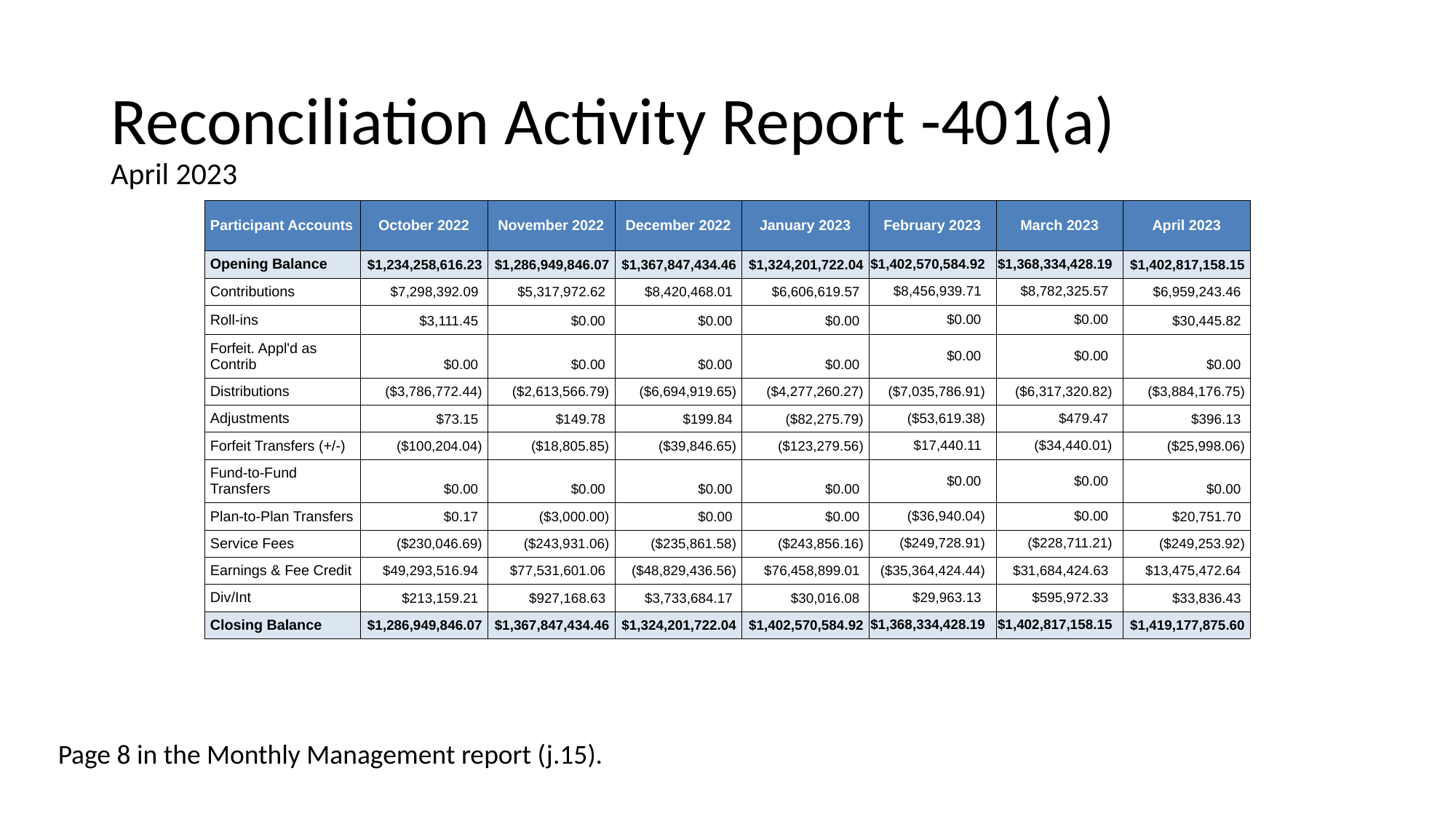

# DC 401 (a) Defined Compensation Plan Reconciliation Activity Report -401(a) April 2023
| Participant Accounts | October 2022 | November 2022 | December 2022 | January 2023 | February 2023 | March 2023 | April 2023 |
| --- | --- | --- | --- | --- | --- | --- | --- |
| Opening Balance | $1,234,258,616.23 | $1,286,949,846.07 | $1,367,847,434.46 | $1,324,201,722.04 | $1,402,570,584.92 | $1,368,334,428.19 | $1,402,817,158.15 |
| Contributions | $7,298,392.09 | $5,317,972.62 | $8,420,468.01 | $6,606,619.57 | $8,456,939.71 | $8,782,325.57 | $6,959,243.46 |
| Roll-ins | $3,111.45 | $0.00 | $0.00 | $0.00 | $0.00 | $0.00 | $30,445.82 |
| Forfeit. Appl'd as Contrib | $0.00 | $0.00 | $0.00 | $0.00 | $0.00 | $0.00 | $0.00 |
| Distributions | ($3,786,772.44) | ($2,613,566.79) | ($6,694,919.65) | ($4,277,260.27) | ($7,035,786.91) | ($6,317,320.82) | ($3,884,176.75) |
| Adjustments | $73.15 | $149.78 | $199.84 | ($82,275.79) | ($53,619.38) | $479.47 | $396.13 |
| Forfeit Transfers (+/-) | ($100,204.04) | ($18,805.85) | ($39,846.65) | ($123,279.56) | $17,440.11 | ($34,440.01) | ($25,998.06) |
| Fund-to-Fund Transfers | $0.00 | $0.00 | $0.00 | $0.00 | $0.00 | $0.00 | $0.00 |
| Plan-to-Plan Transfers | $0.17 | ($3,000.00) | $0.00 | $0.00 | ($36,940.04) | $0.00 | $20,751.70 |
| Service Fees | ($230,046.69) | ($243,931.06) | ($235,861.58) | ($243,856.16) | ($249,728.91) | ($228,711.21) | ($249,253.92) |
| Earnings & Fee Credit | $49,293,516.94 | $77,531,601.06 | ($48,829,436.56) | $76,458,899.01 | ($35,364,424.44) | $31,684,424.63 | $13,475,472.64 |
| Div/Int | $213,159.21 | $927,168.63 | $3,733,684.17 | $30,016.08 | $29,963.13 | $595,972.33 | $33,836.43 |
| Closing Balance | $1,286,949,846.07 | $1,367,847,434.46 | $1,324,201,722.04 | $1,402,570,584.92 | $1,368,334,428.19 | $1,402,817,158.15 | $1,419,177,875.60 |
Page 8 in the Monthly Management report (j.15).